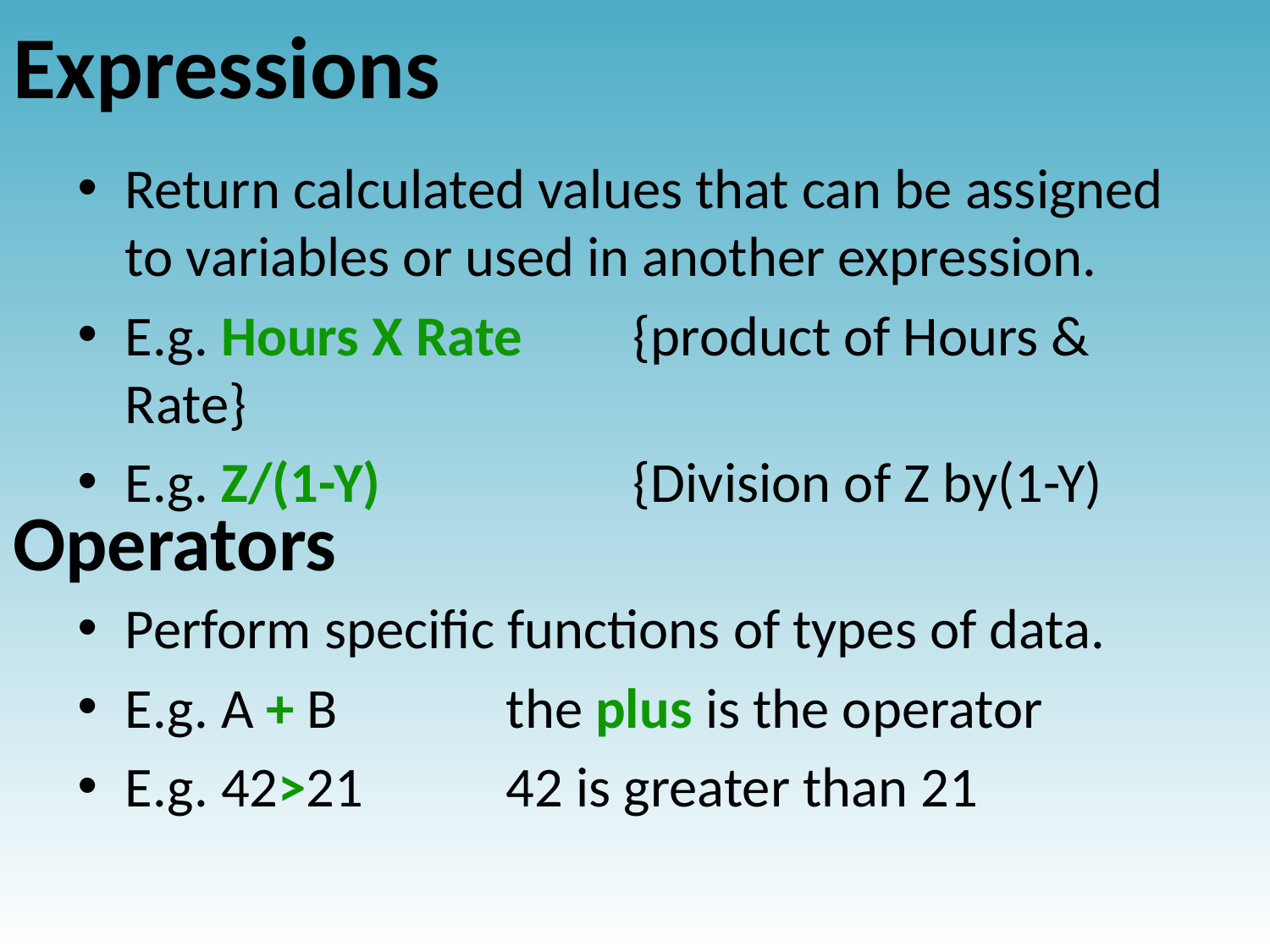

# Expressions
Return calculated values that can be assigned to variables or used in another expression.
E.g. Hours X Rate	{product of Hours & Rate}
E.g. Z/(1-Y)		{Division of Z by(1-Y)
Operators
Perform specific functions of types of data.
E.g. A + B		the plus is the operator
E.g. 42>21		42 is greater than 21